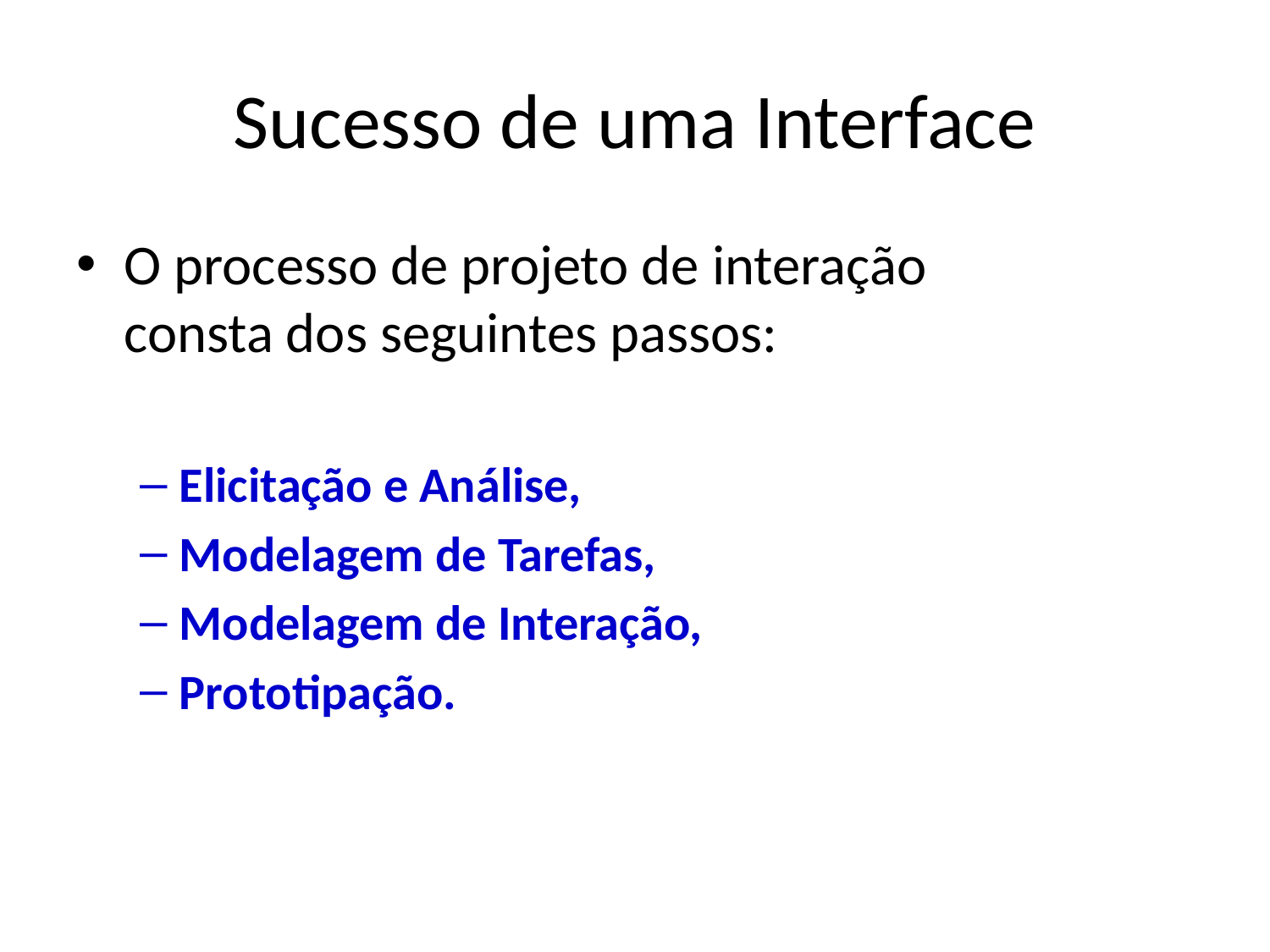

# Sucesso de uma Interface
O processo de projeto de interação consta dos seguintes passos:

Elicitação e Análise,
Modelagem de Tarefas,
Modelagem de Interação,
Prototipação.